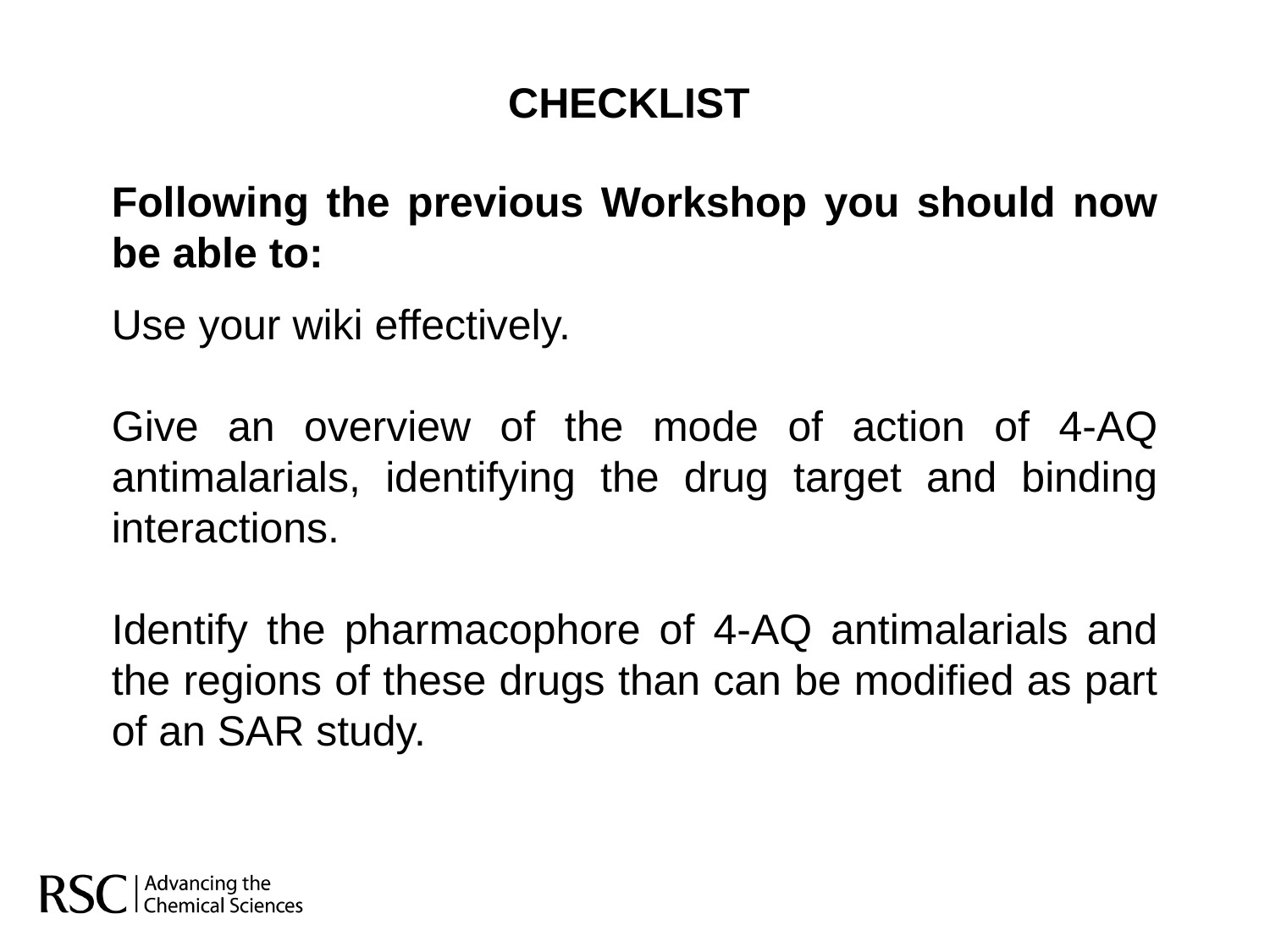

CHECKLIST
Following the previous Workshop you should now be able to:

Use your wiki effectively.

Give an overview of the mode of action of 4-AQ antimalarials, identifying the drug target and binding interactions.

Identify the pharmacophore of 4-AQ antimalarials and the regions of these drugs than can be modified as part of an SAR study.